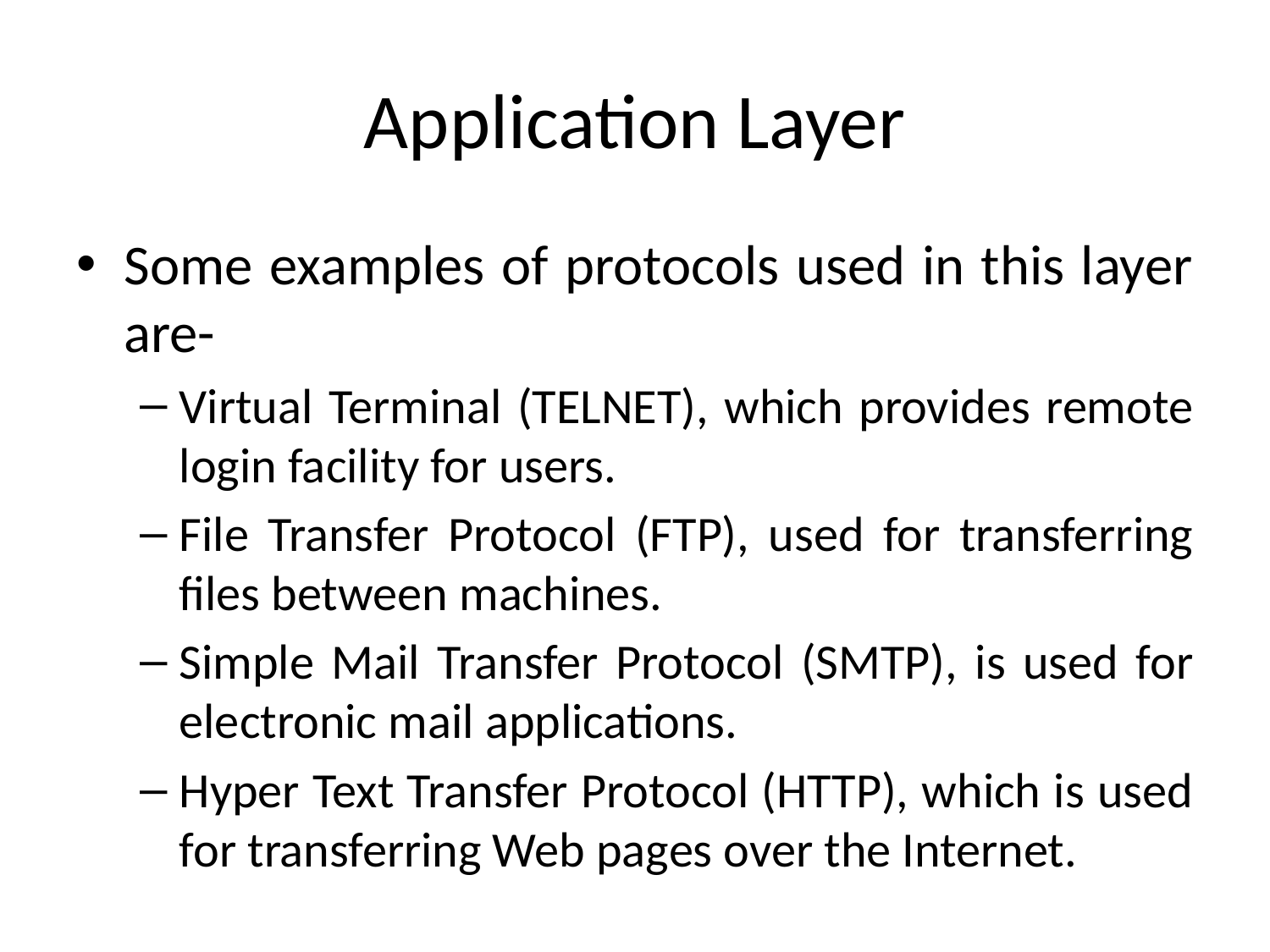

# Application Layer
Some examples of protocols used in this layer are-
Virtual Terminal (TELNET), which provides remote login facility for users.
File Transfer Protocol (FTP), used for transferring files between machines.
Simple Mail Transfer Protocol (SMTP), is used for electronic mail applications.
Hyper Text Transfer Protocol (HTTP), which is used for transferring Web pages over the Internet.